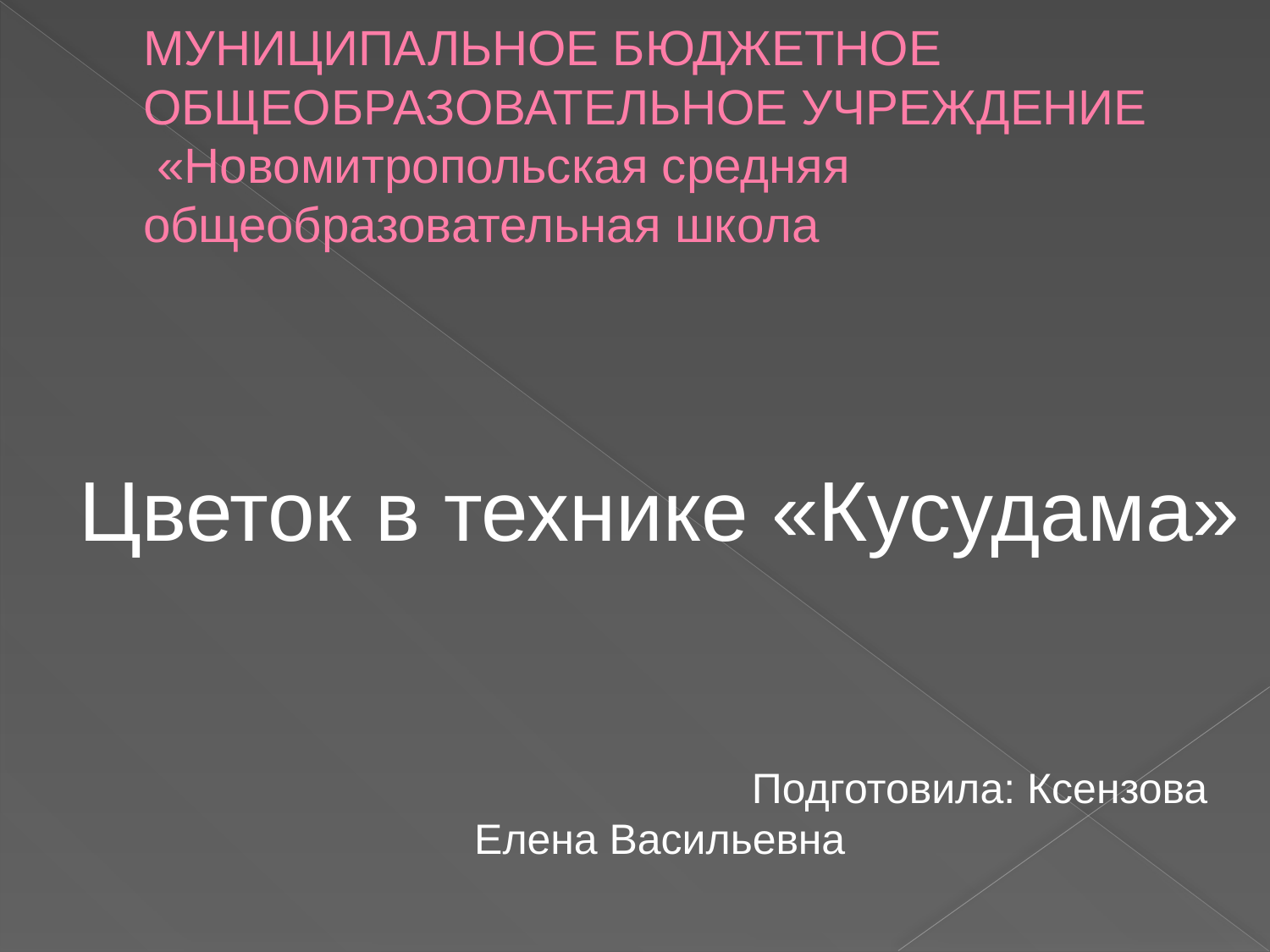

# МУНИЦИПАЛЬНОЕ БЮДЖЕТНОЕ ОБЩЕОБРАЗОВАТЕЛЬНОЕ УЧРЕЖДЕНИЕ «Новомитропольская средняя общеобразовательная школа
Цветок в технике «Кусудама»

                                                      Подготовила: Ксензова Елена Васильевна